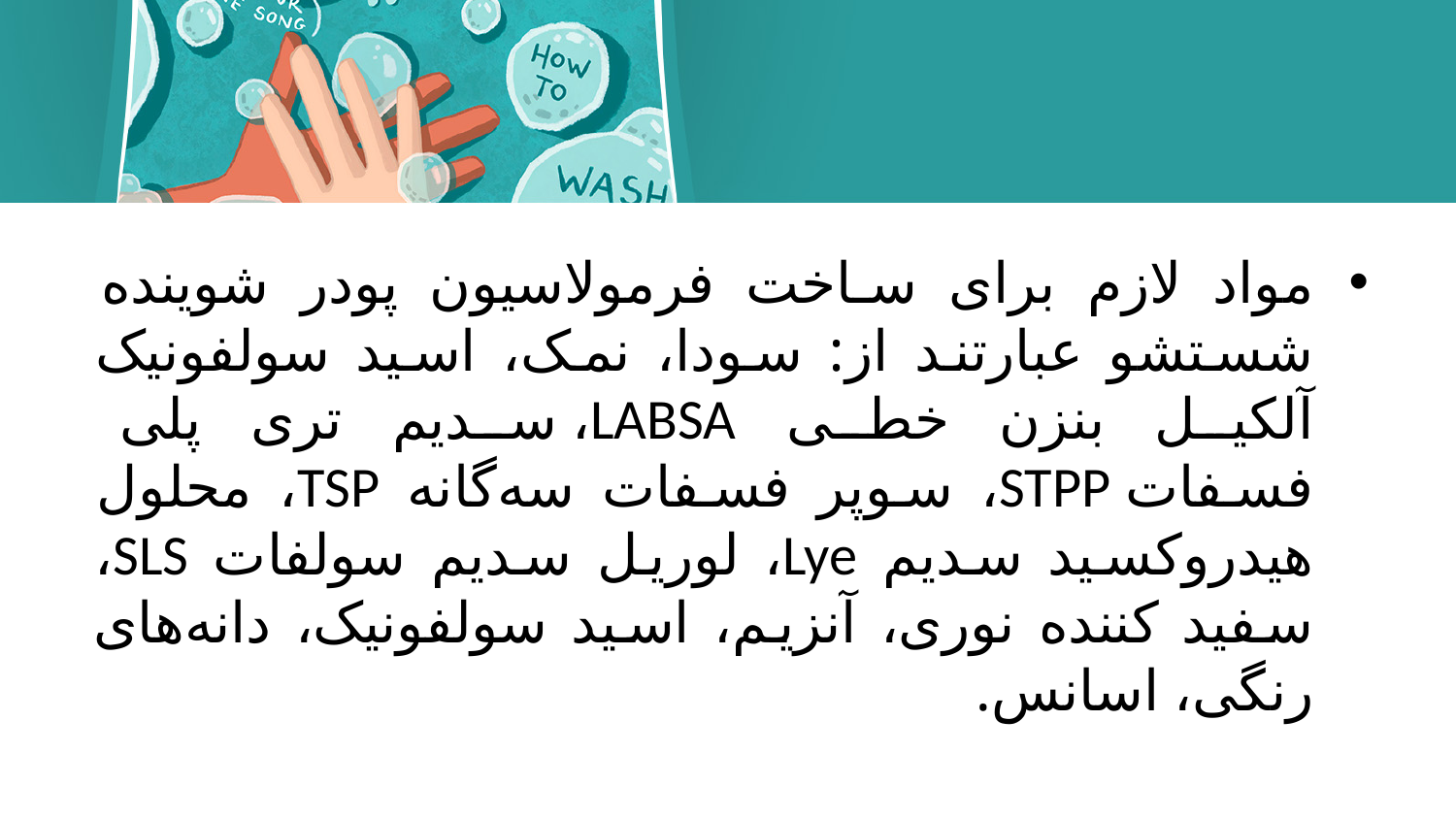

#
مواد لازم برای ساخت فرمولاسیون پودر شوینده شستشو عبارتند از: سودا، نمک، اسید سولفونیک آلکیل بنزن خطی LABSA، سدیم تری پلی فسفات STPP، سوپر فسفات سه‌گانه TSP، محلول هیدروکسید سدیم Lye، لوریل سدیم سولفات SLS، سفید کننده نوری، آنزیم، اسید سولفونیک، دانه‌های رنگی، اسانس.